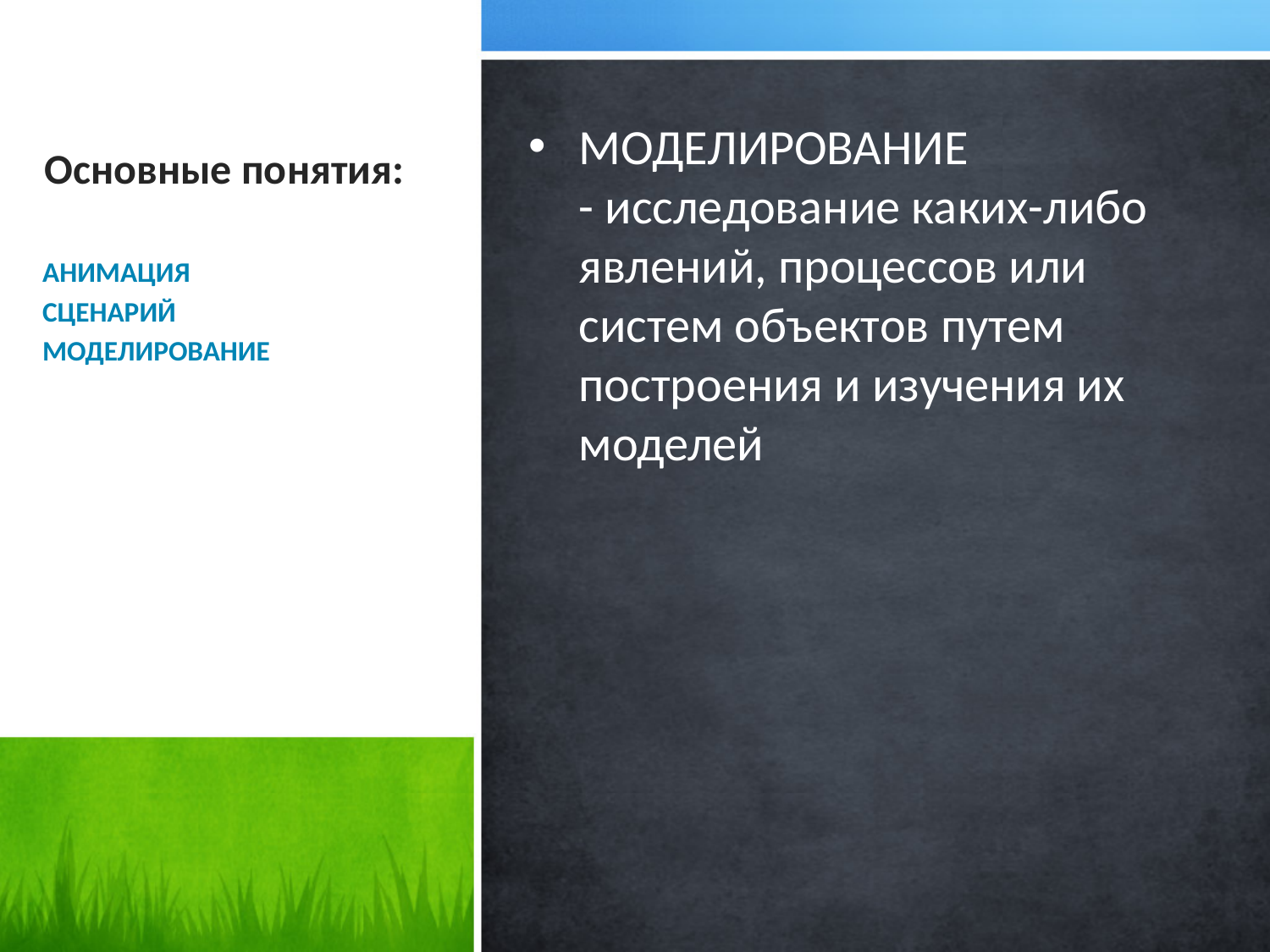

# Основные понятия:
МОДЕЛИРОВАНИЕ - исследование каких-либо явлений, процессов или систем объектов путем построения и изучения их моделей
АНИМАЦИЯ
СЦЕНАРИЙ
МОДЕЛИРОВАНИЕ